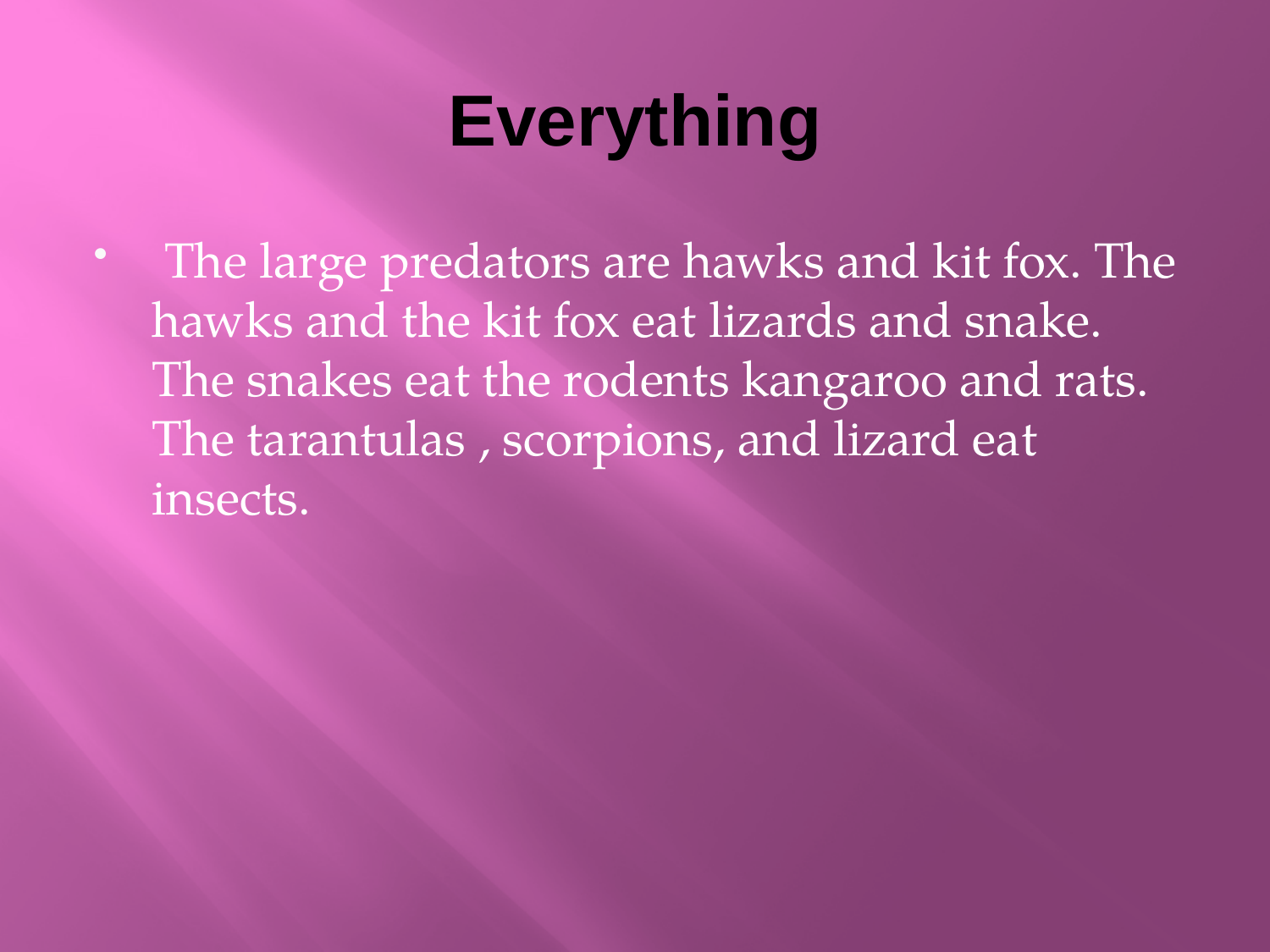

# Everything
 The large predators are hawks and kit fox. The hawks and the kit fox eat lizards and snake. The snakes eat the rodents kangaroo and rats. The tarantulas , scorpions, and lizard eat insects.